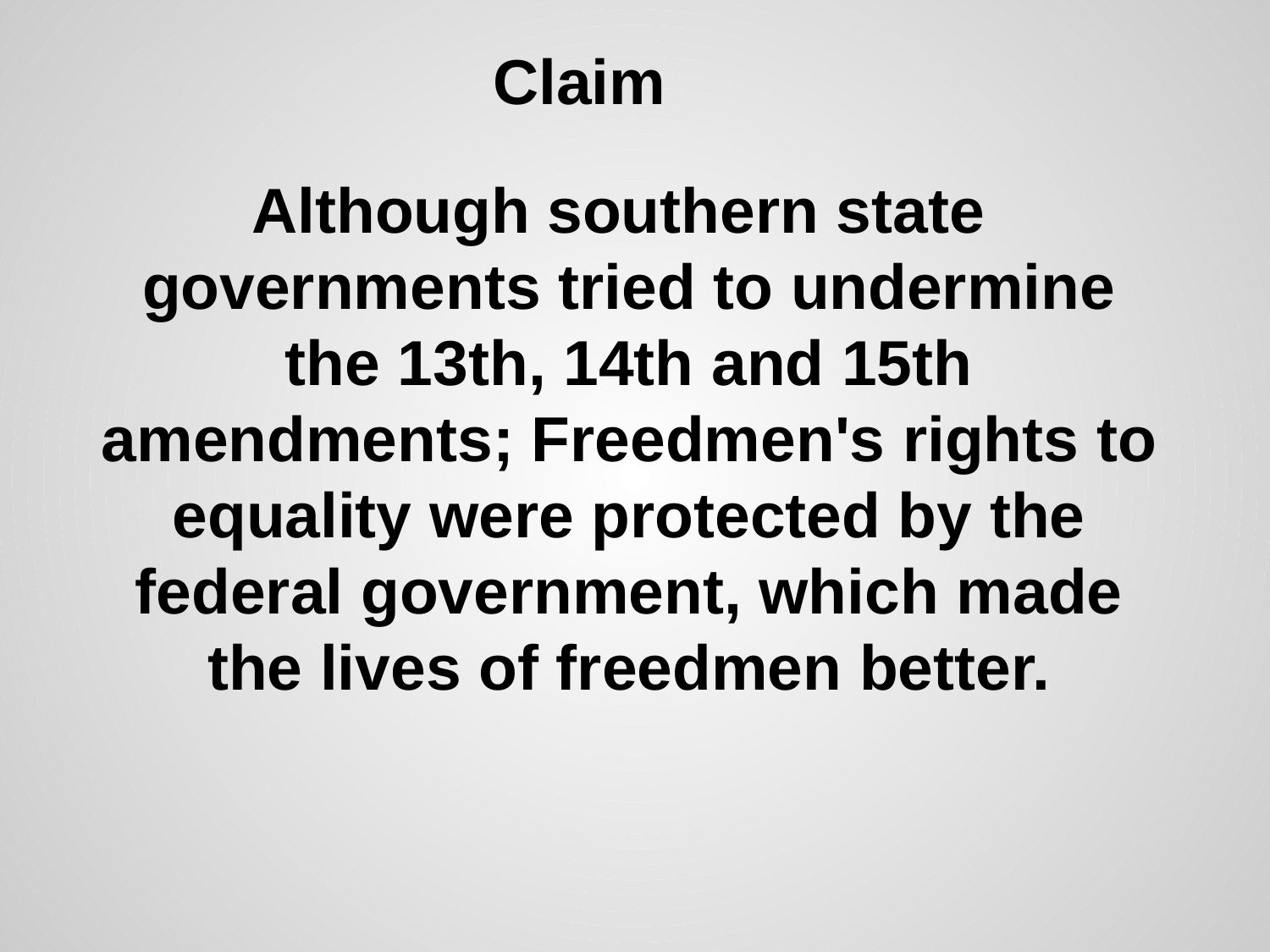

# Claim
Although southern state governments tried to undermine the 13th, 14th and 15th amendments; Freedmen's rights to equality were protected by the federal government, which made the lives of freedmen better.